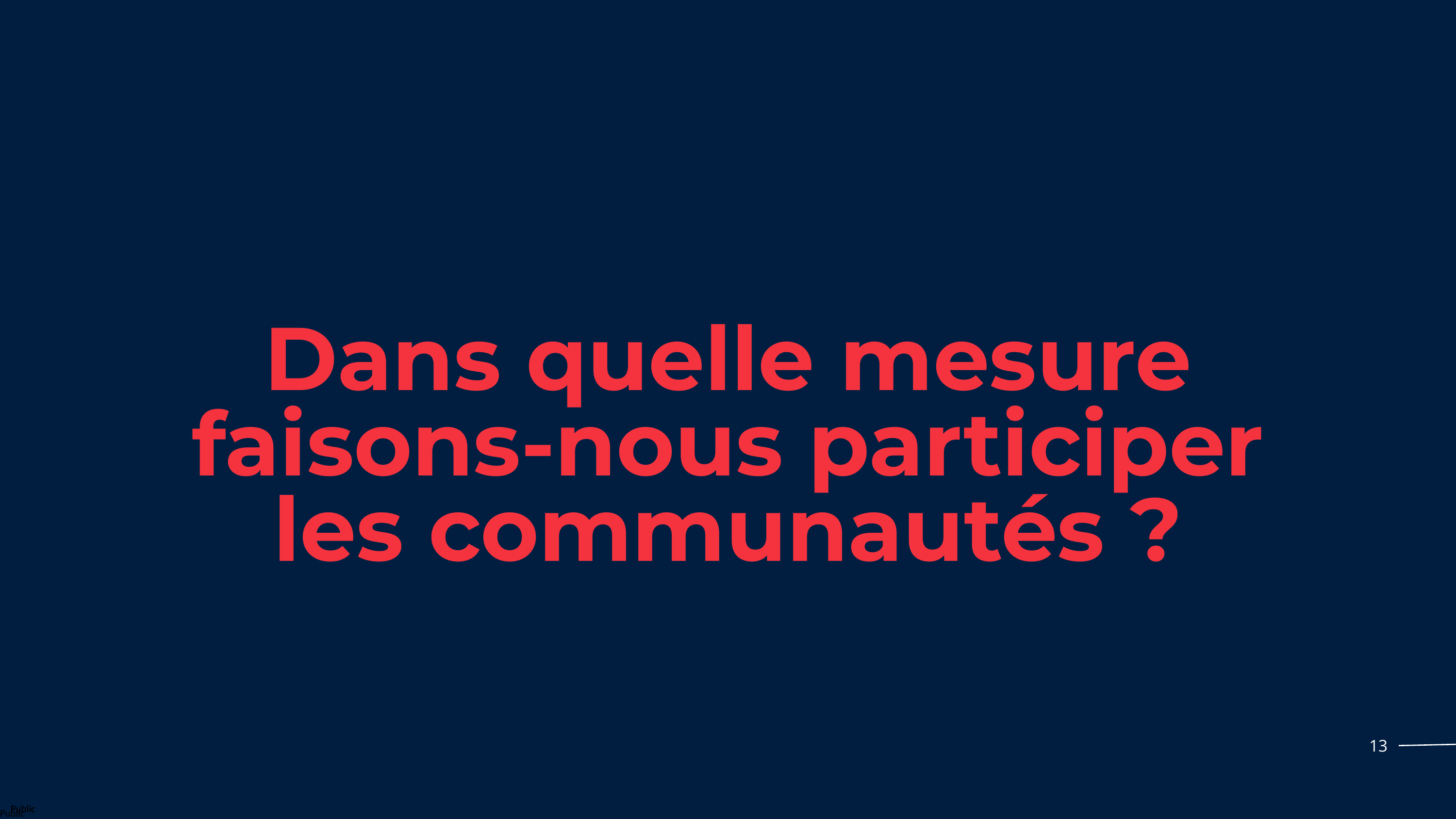

Dans quelle mesure faisons-nous participer les communautés ?